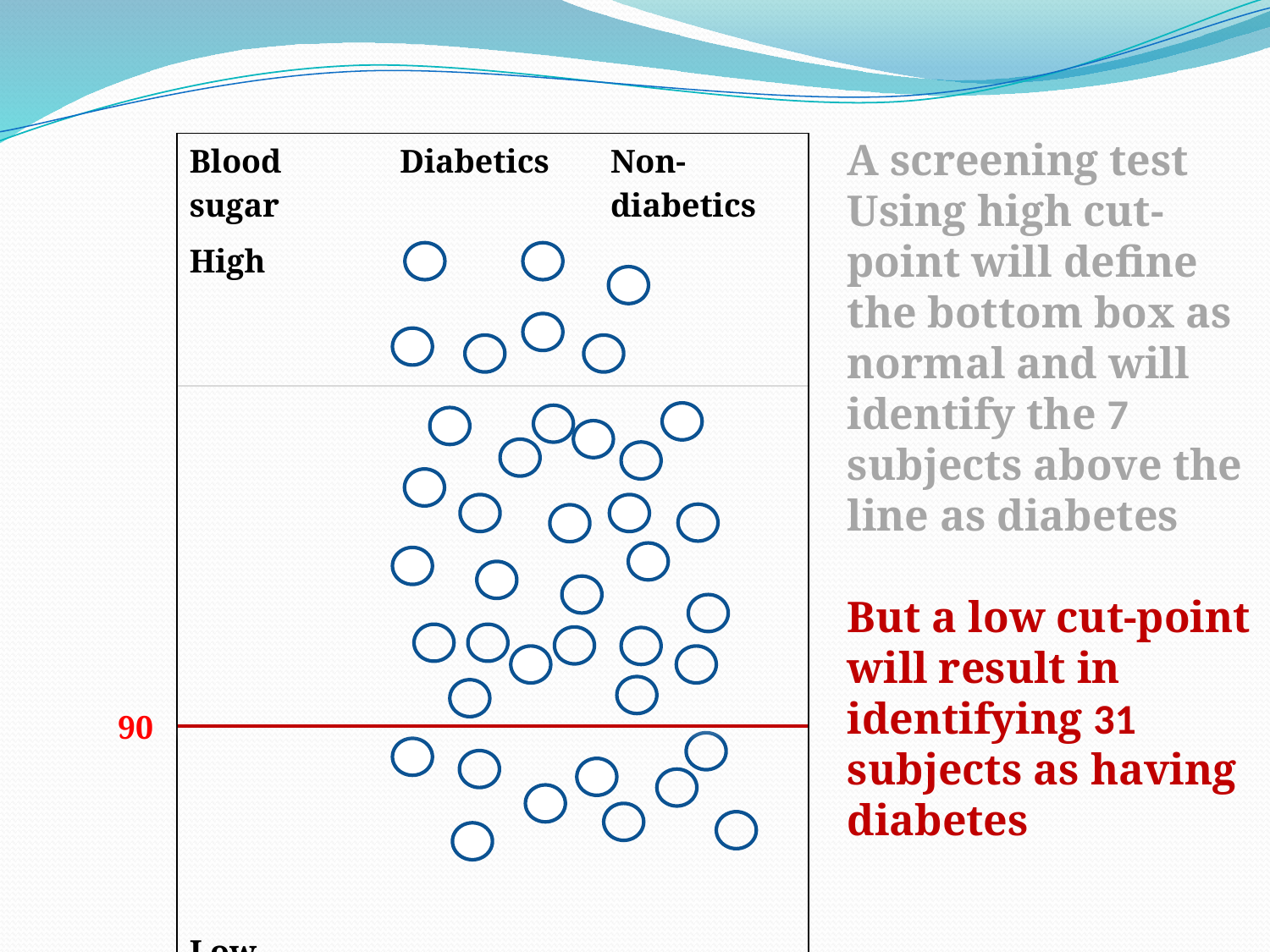

A screening test
Using high cut-point will define the bottom box as normal and will identify the 7 subjects above the line as diabetes

But a low cut-point will result in identifying 31 subjects as having diabetes
| Blood sugar | Diabetics | Non-diabetics |
| --- | --- | --- |
| High Low |  |  |

90